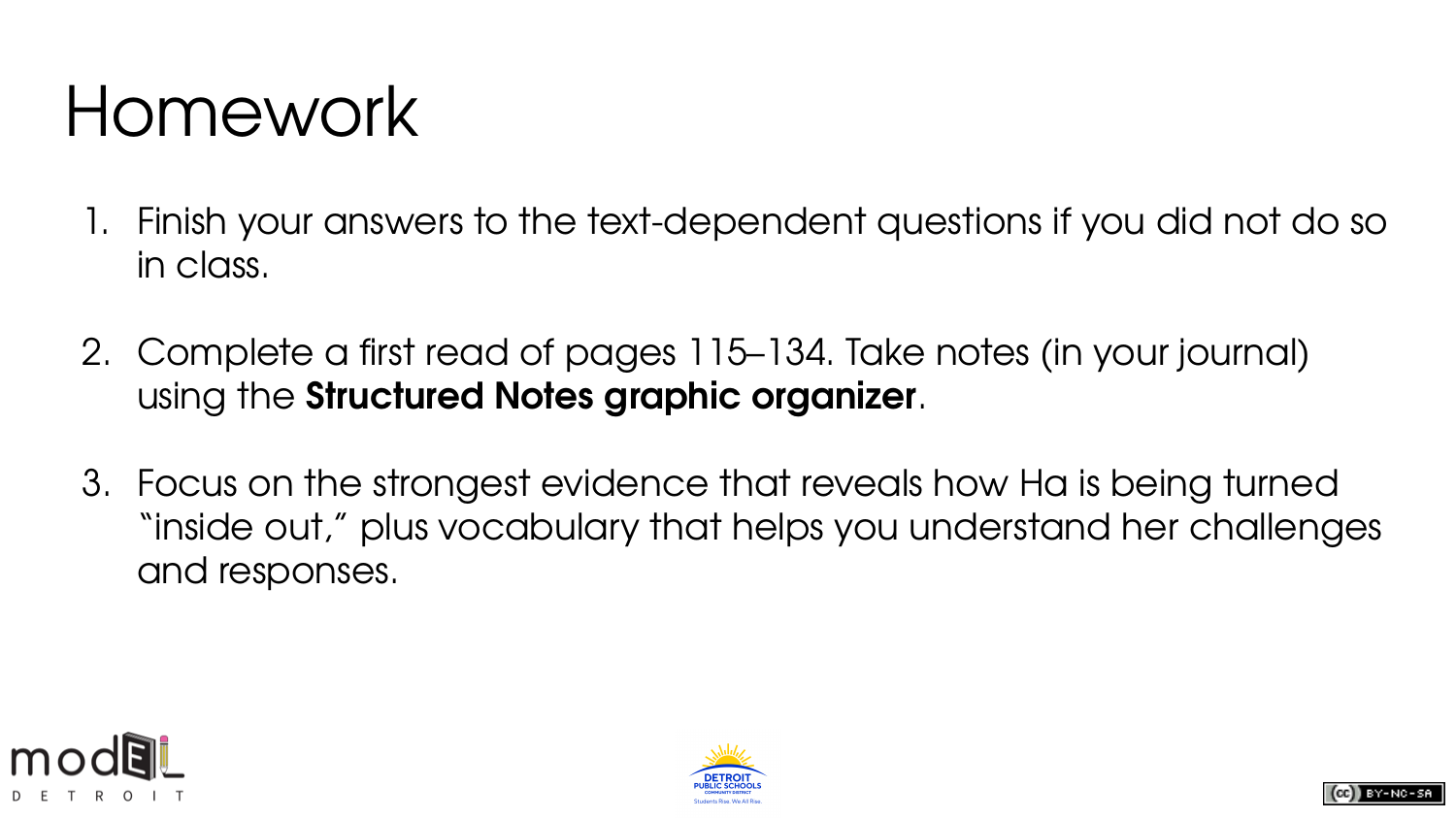

# Homework
Finish your answers to the text-dependent questions if you did not do so in class.

Complete a first read of pages 115–134. Take notes (in your journal) using the Structured Notes graphic organizer.

Focus on the strongest evidence that reveals how Ha is being turned “inside out,” plus vocabulary that helps you understand her challenges and responses.